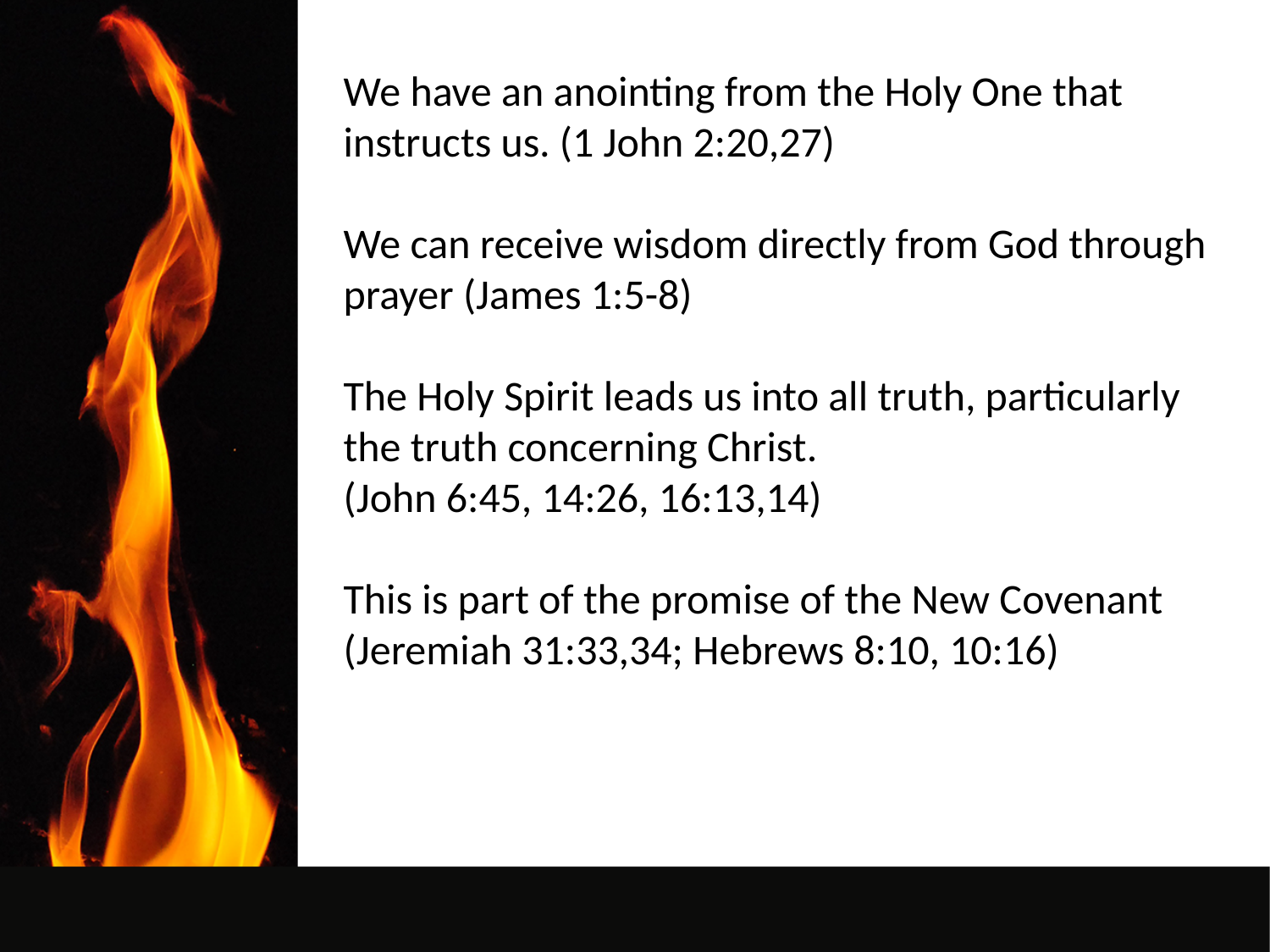

We have an anointing from the Holy One that instructs us. (1 John 2:20,27)
We can receive wisdom directly from God through prayer (James 1:5-8)
The Holy Spirit leads us into all truth, particularly the truth concerning Christ.
(John 6:45, 14:26, 16:13,14)
This is part of the promise of the New Covenant (Jeremiah 31:33,34; Hebrews 8:10, 10:16)